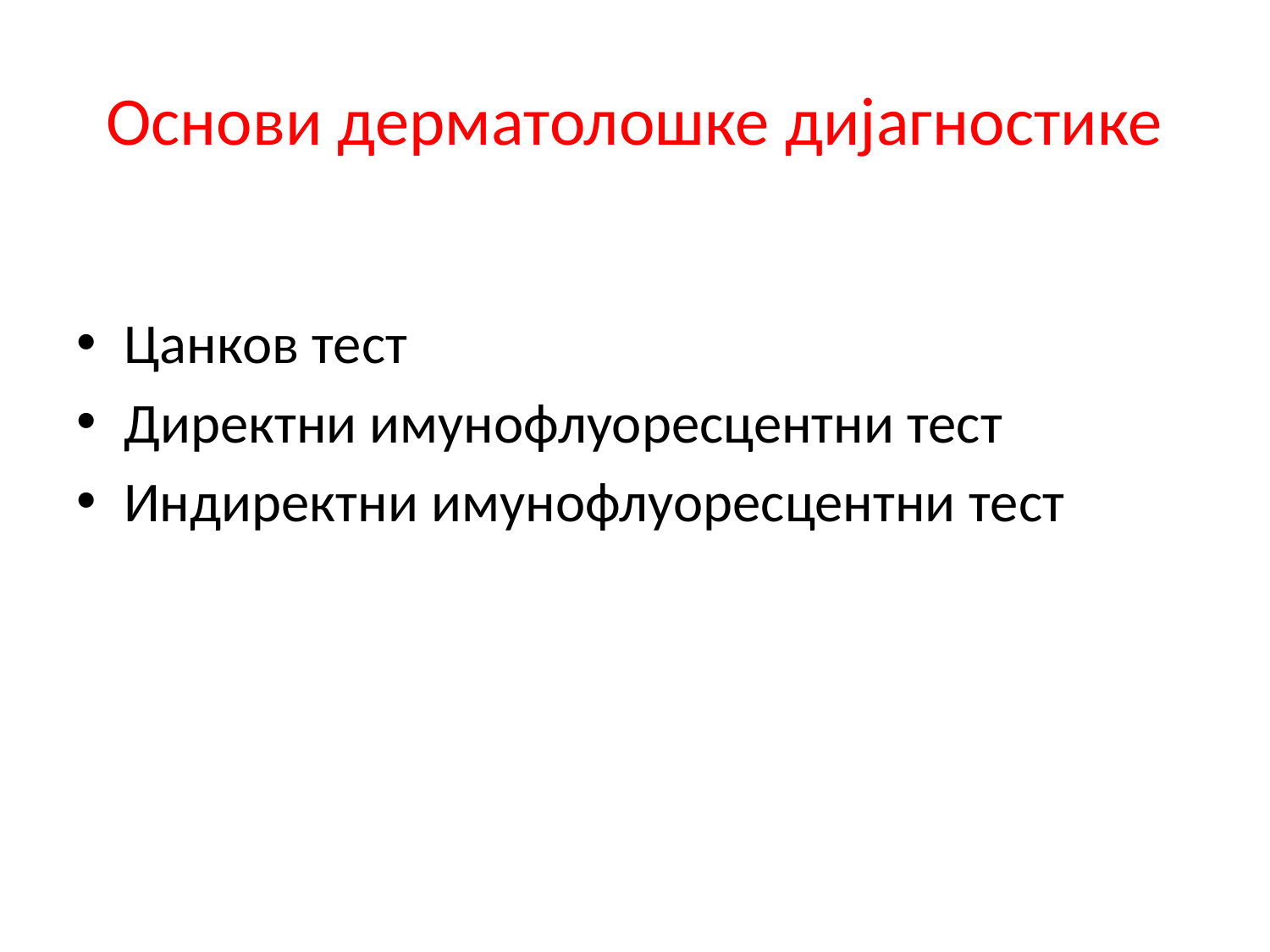

# Основи дерматолошке дијагностике

Цанков тест
Директни имунофлуоресцентни тест
Индиректни имунофлуоресцентни тест